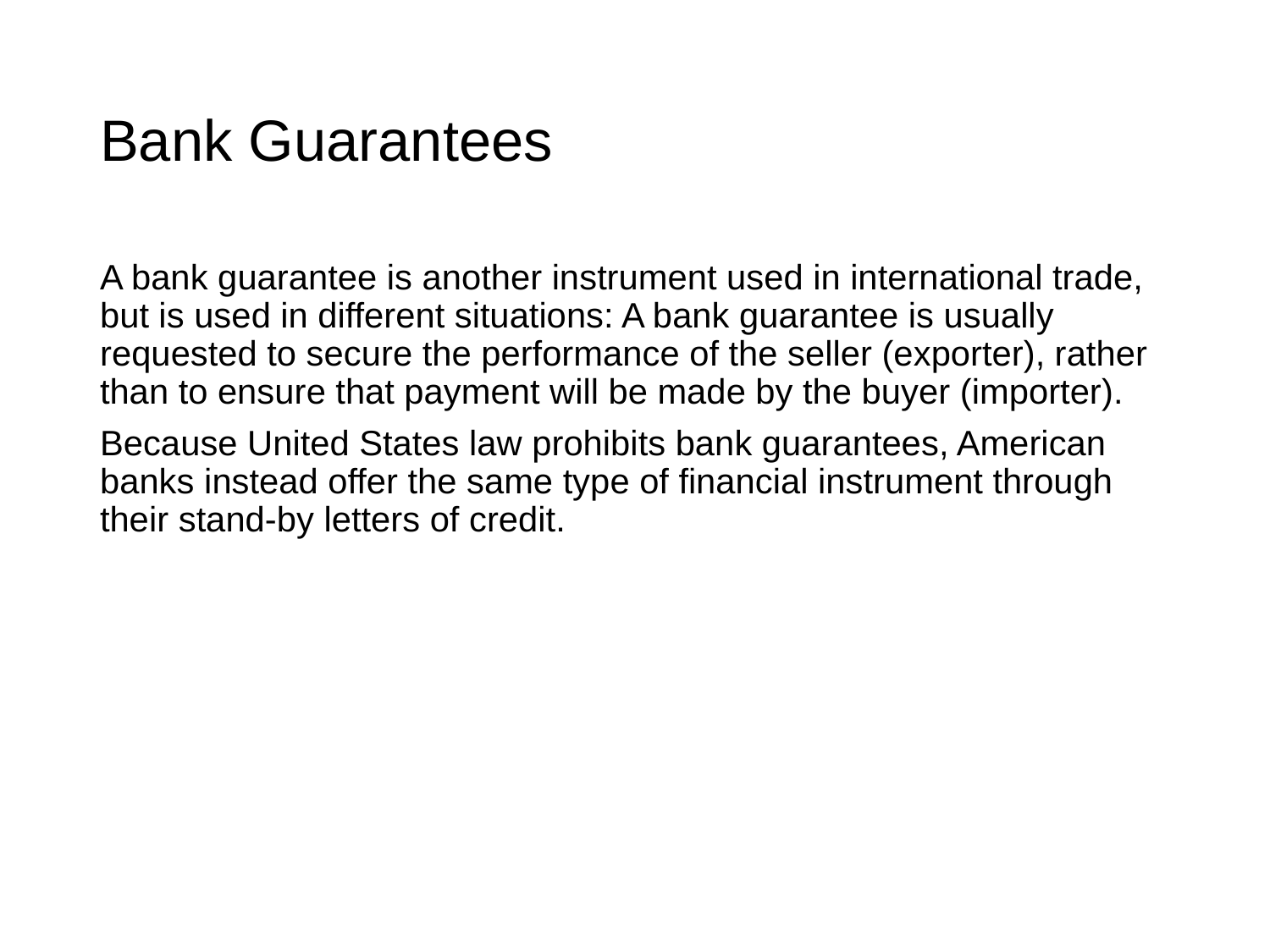

# Bank Guarantees
A bank guarantee is another instrument used in international trade, but is used in different situations: A bank guarantee is usually requested to secure the performance of the seller (exporter), rather than to ensure that payment will be made by the buyer (importer).
Because United States law prohibits bank guarantees, American banks instead offer the same type of financial instrument through their stand-by letters of credit.